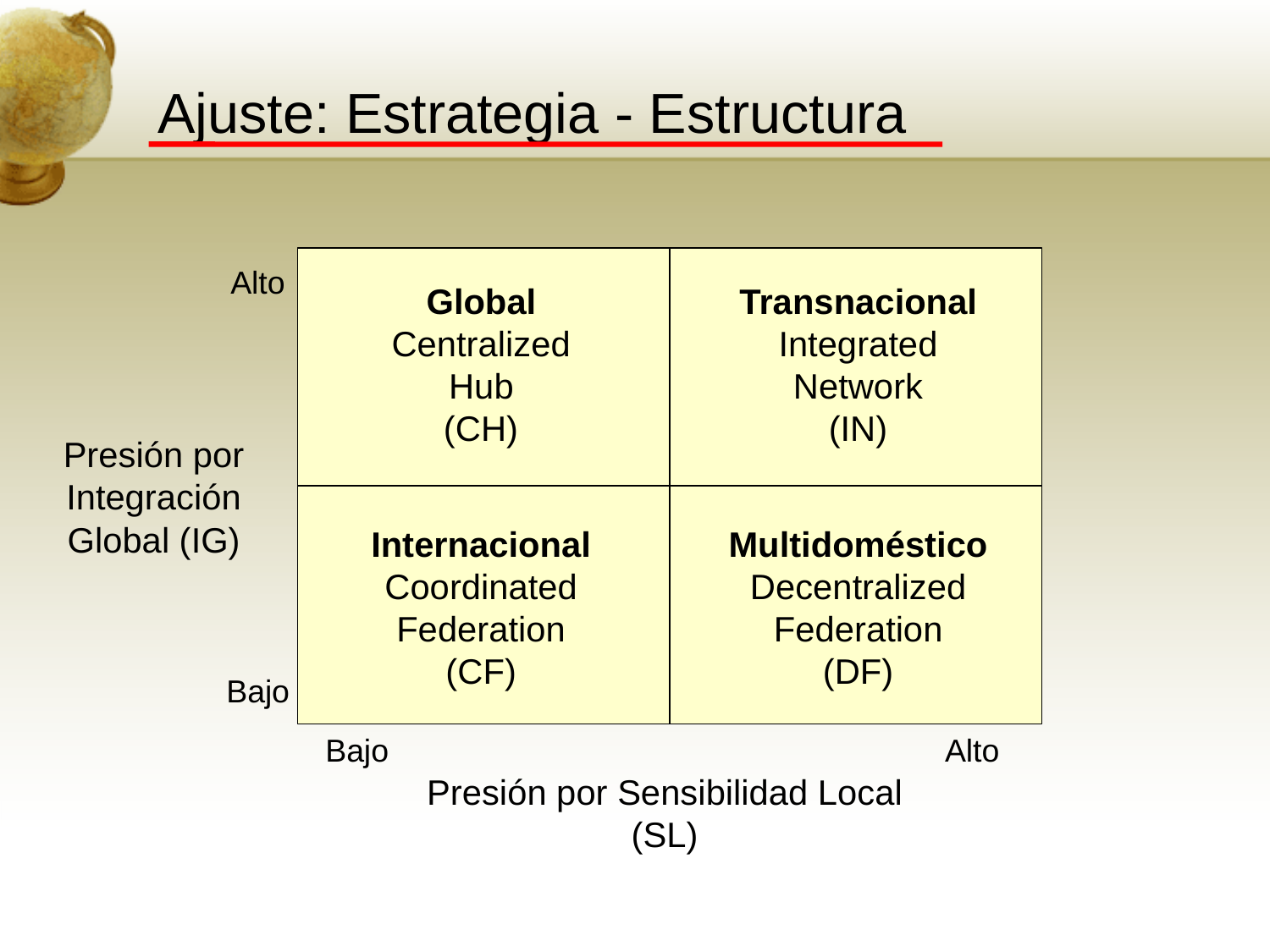

# Ajuste: Estrategia - Estructura

Alto
Global
Centralized
Hub
(CH)
Transnacional
Integrated
Network
(IN)
Presión por Integración Global (IG)
Internacional
Coordinated
Federation
(CF)
Multidoméstico
Decentralized
Federation
(DF)
Bajo
Bajo
Alto
Presión por Sensibilidad Local (SL)